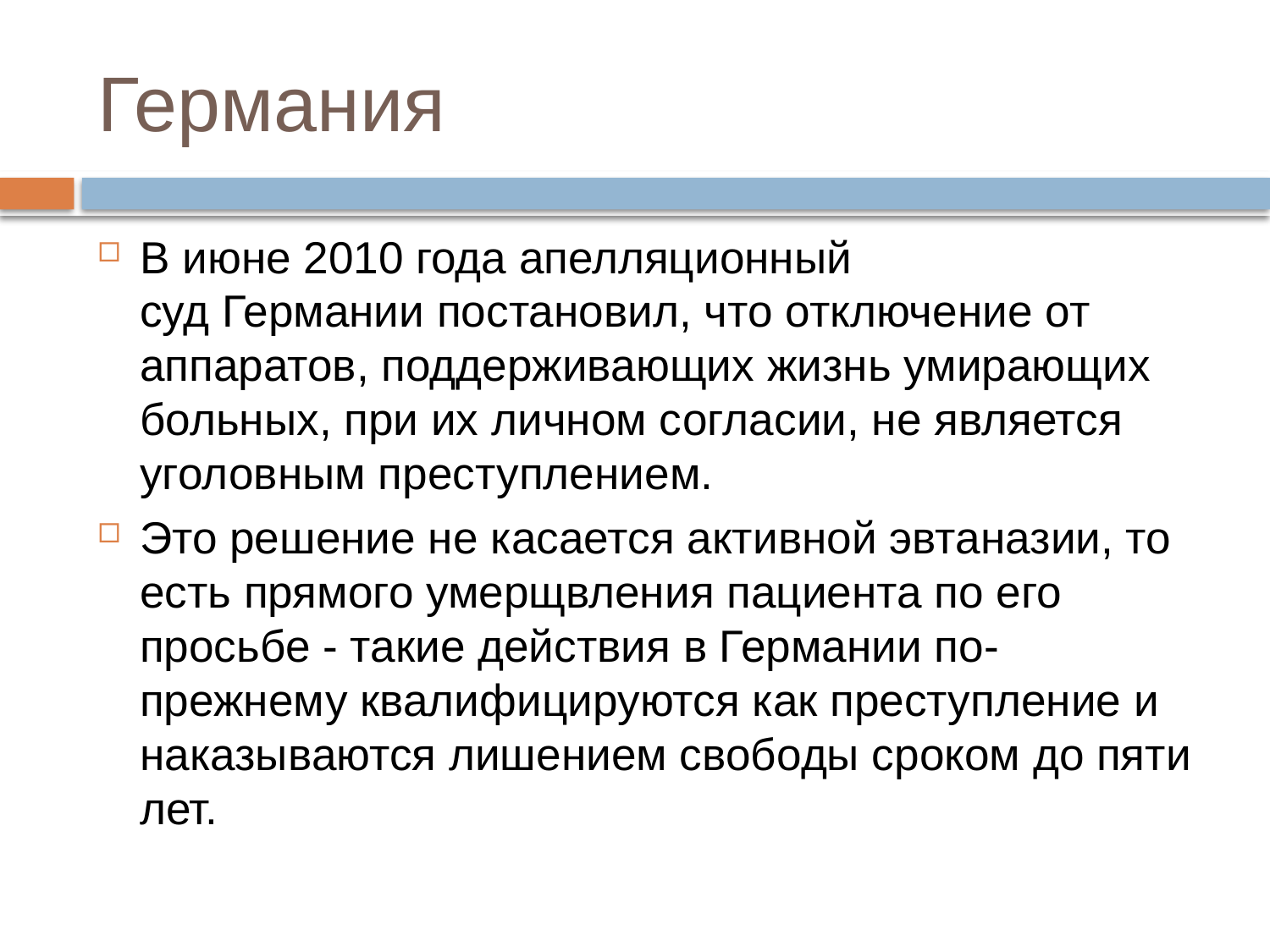

# Германия
В июне 2010 года апелляционный суд Германии постановил, что отключение от аппаратов, поддерживающих жизнь умирающих больных, при их личном согласии, не является уголовным преступлением.
Это решение не касается активной эвтаназии, то есть прямого умерщвления пациента по его просьбе - такие действия в Германии по-прежнему квалифицируются как преступление и наказываются лишением свободы сроком до пяти лет.